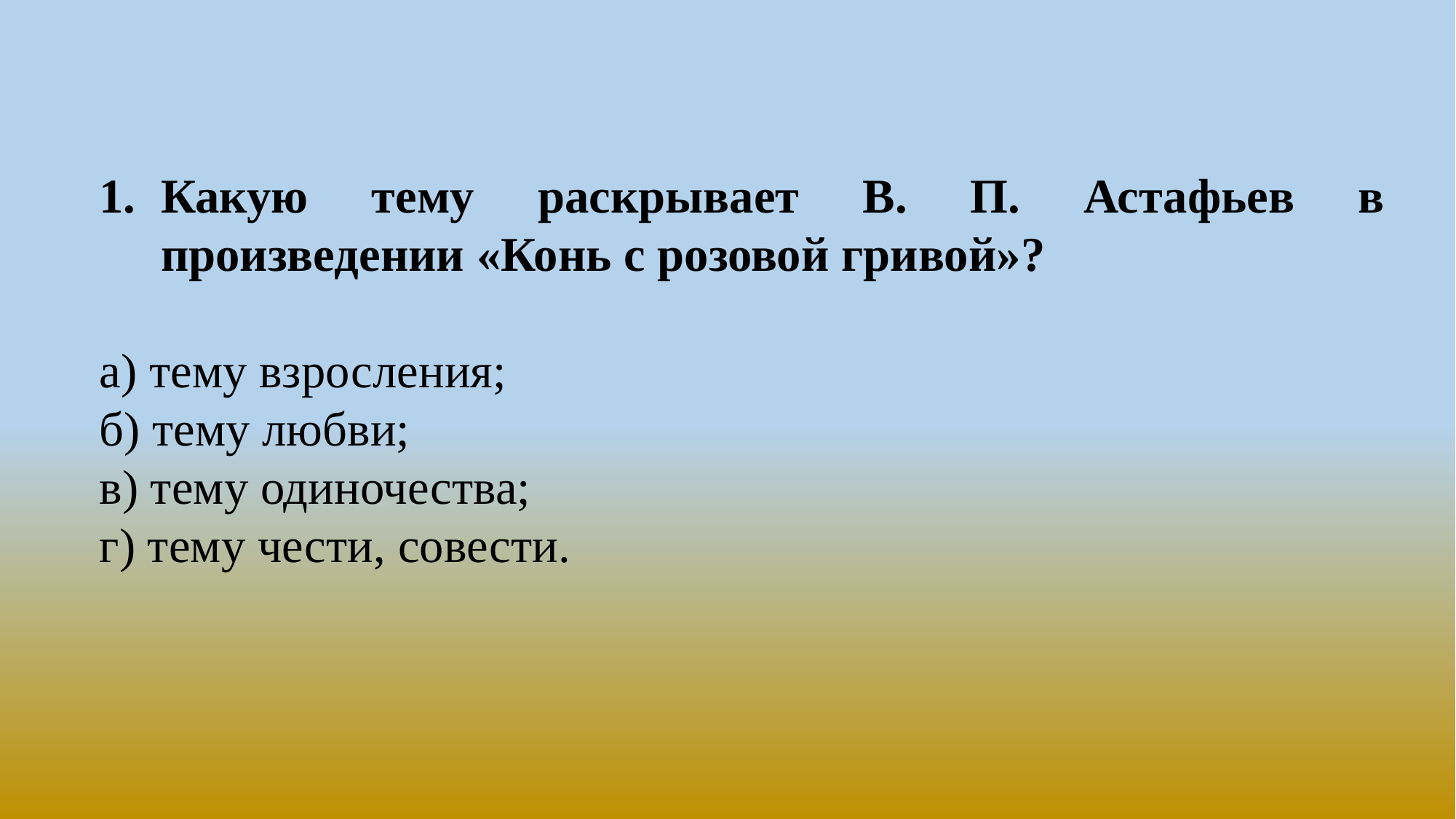

Какую тему раскрывает В. П. Астафьев в произведении «Конь с розовой гривой»?

а) тему взросления;
б) тему любви;
в) тему одиночества;
г) тему чести, совести.